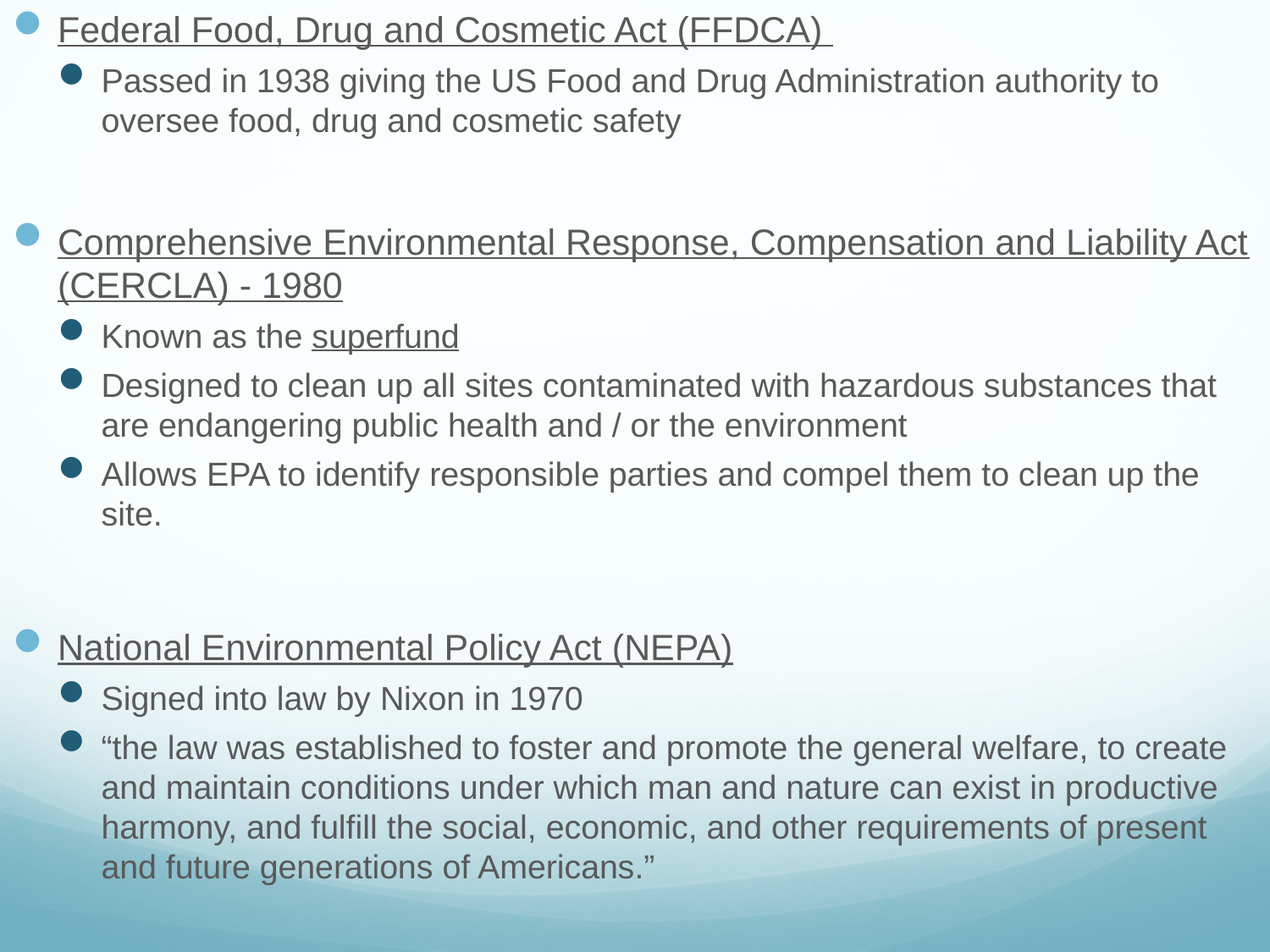

Federal Food, Drug and Cosmetic Act (FFDCA)
Passed in 1938 giving the US Food and Drug Administration authority to oversee food, drug and cosmetic safety

Comprehensive Environmental Response, Compensation and Liability Act (CERCLA) - 1980
Known as the superfund
Designed to clean up all sites contaminated with hazardous substances that are endangering public health and / or the environment
Allows EPA to identify responsible parties and compel them to clean up the site.

National Environmental Policy Act (NEPA)
Signed into law by Nixon in 1970
“the law was established to foster and promote the general welfare, to create and maintain conditions under which man and nature can exist in productive harmony, and fulfill the social, economic, and other requirements of present and future generations of Americans.”